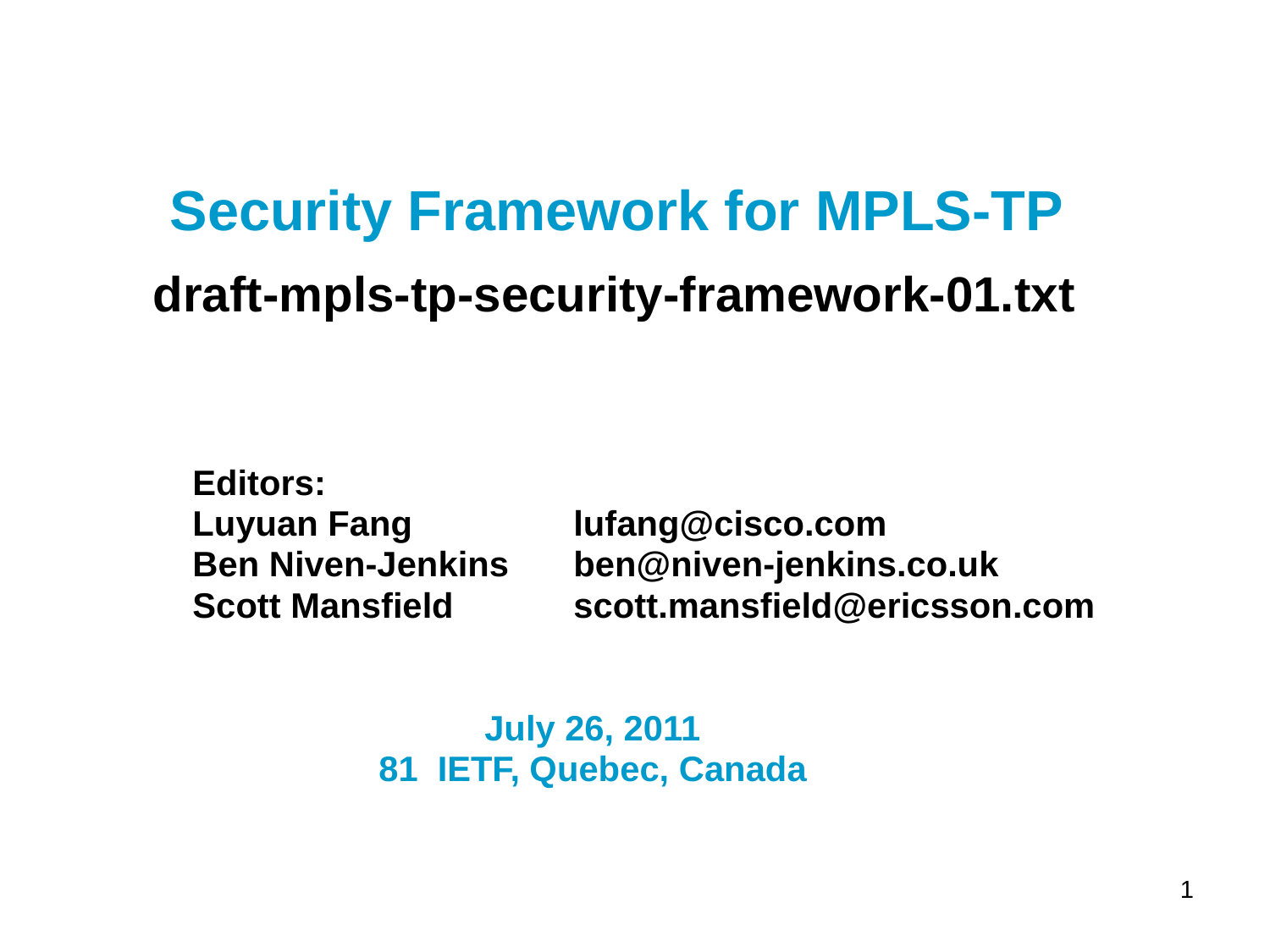

# Security Framework for MPLS-TP draft-mpls-tp-security-framework-01.txt

	Editors:
	Luyuan Fang 		lufang@cisco.com
	Ben Niven-Jenkins     	ben@niven-jenkins.co.uk
	Scott Mansfield	scott.mansfield@ericsson.com

July 26, 2011
81  IETF, Quebec, Canada

1